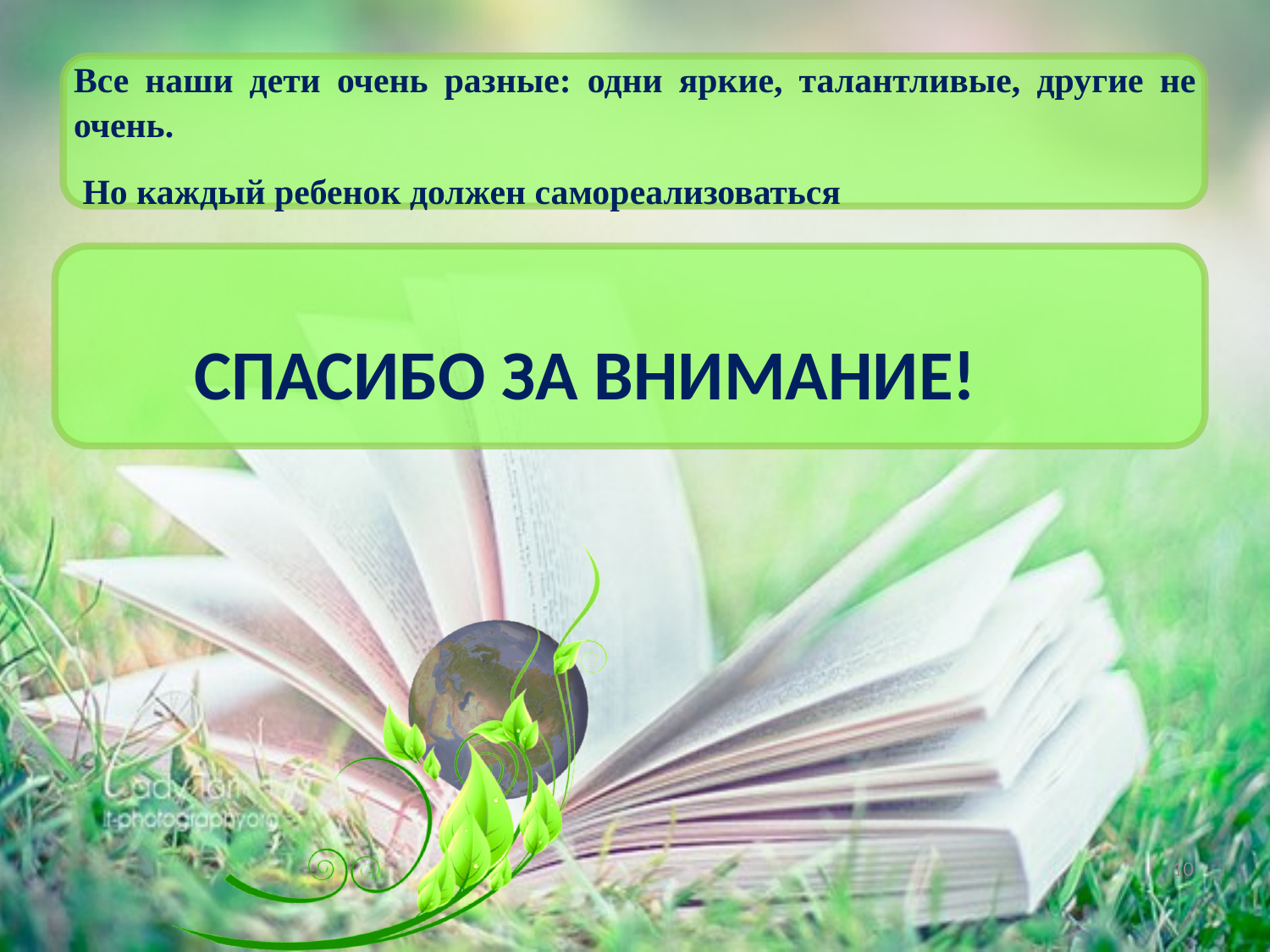

Все наши дети очень разные: одни яркие, талантливые, другие не очень.
 Но каждый ребенок должен самореализоваться

# Спасибо за внимание!